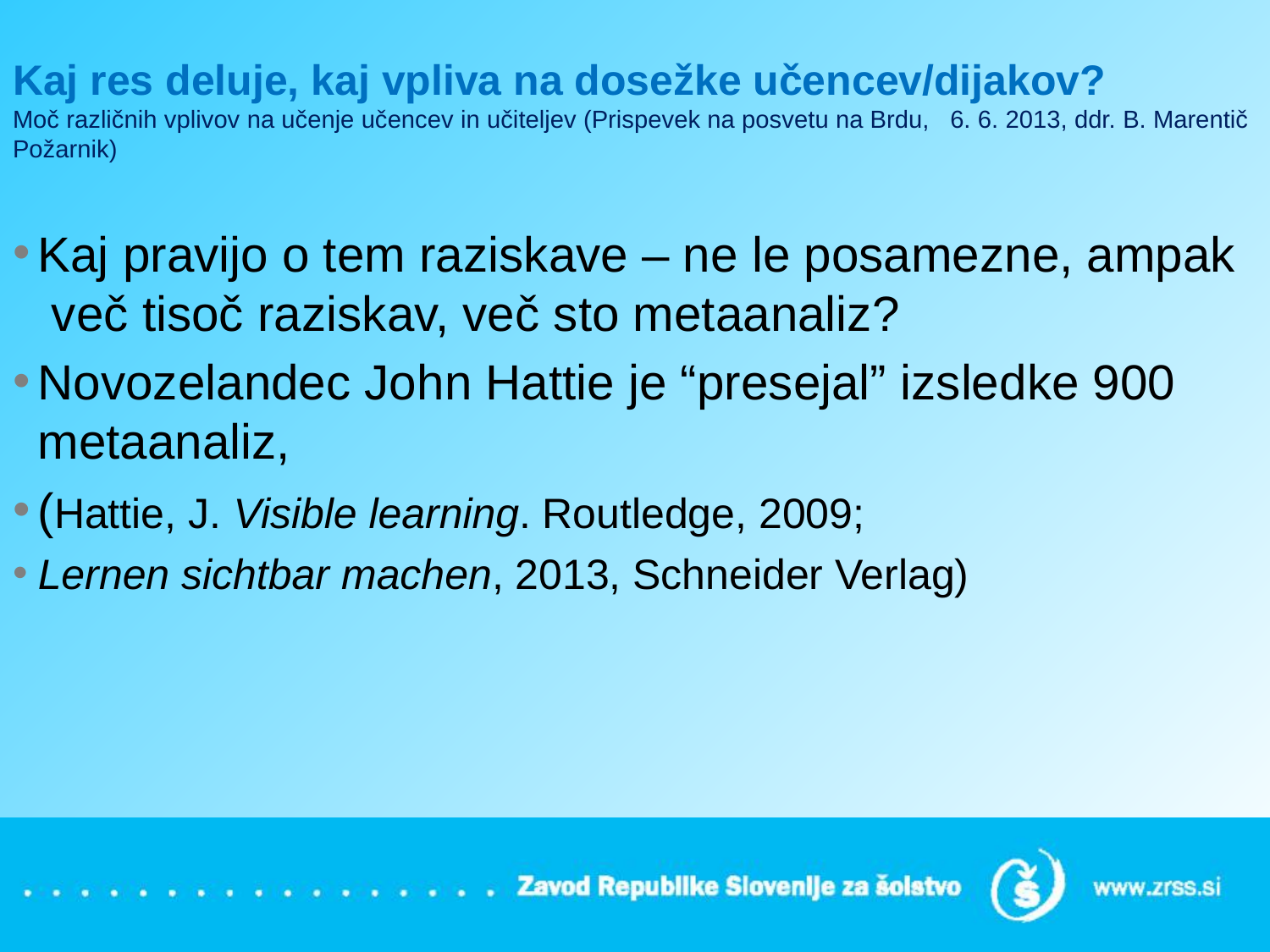

Kaj res deluje, kaj vpliva na dosežke učencev/dijakov?
Moč različnih vplivov na učenje učencev in učiteljev (Prispevek na posvetu na Brdu,   6. 6. 2013, ddr. B. Marentič Požarnik)
Kaj pravijo o tem raziskave – ne le posamezne, ampak   več tisoč raziskav, več sto metaanaliz?
Novozelandec John Hattie je “presejal” izsledke 900 metaanaliz,
(Hattie, J. Visible learning. Routledge, 2009;
Lernen sichtbar machen, 2013, Schneider Verlag)